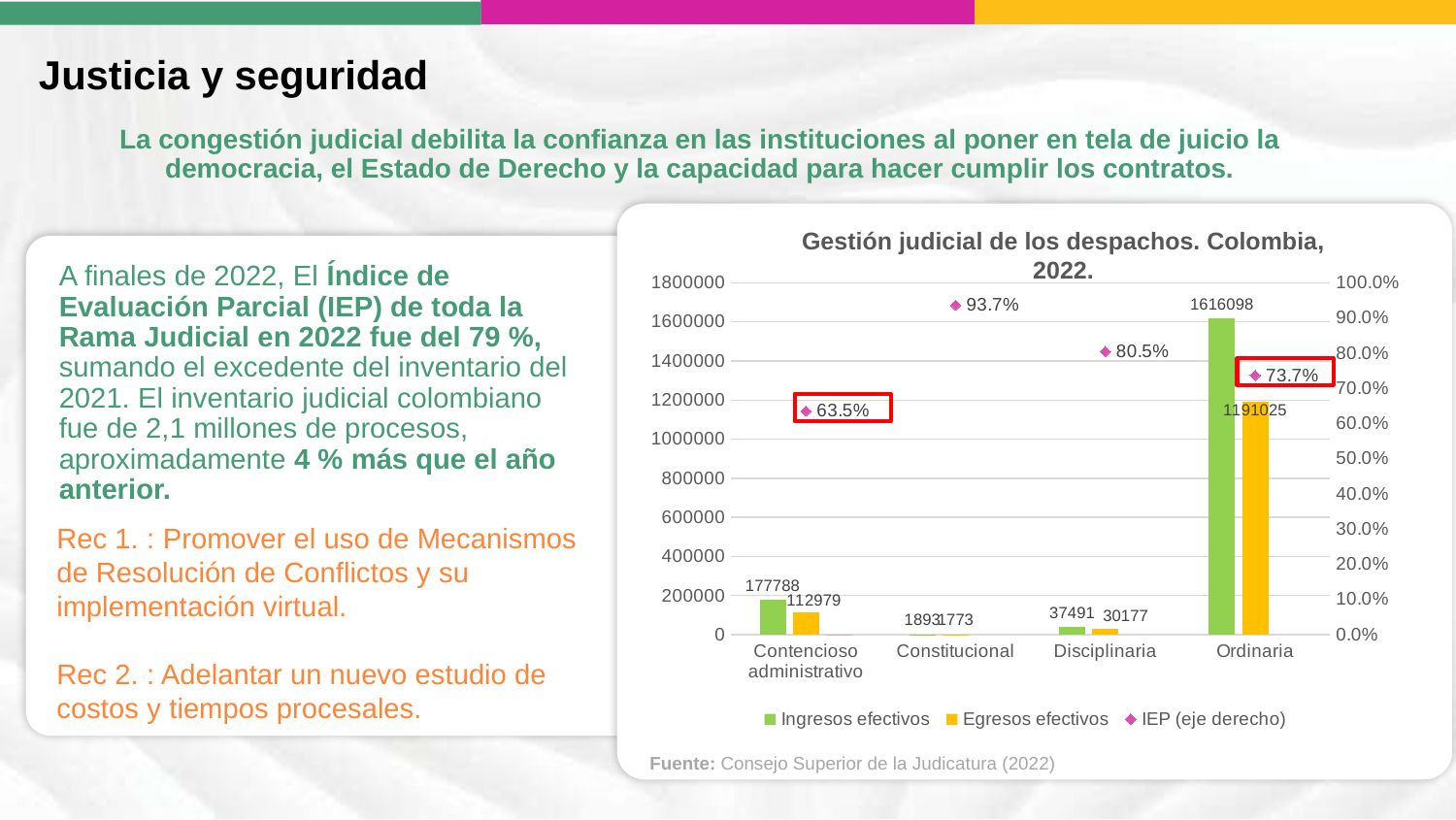

# Justicia y seguridad
La congestión judicial debilita la confianza en las instituciones al poner en tela de juicio la democracia, el Estado de Derecho y la capacidad para hacer cumplir los contratos.

Gestión judicial de los despachos. Colombia, 2022.

A finales de 2022, El Índice de Evaluación Parcial (IEP) de toda la Rama Judicial en 2022 fue del 79 %, sumando el excedente del inventario del 2021. El inventario judicial colombiano fue de 2,1 millones de procesos, aproximadamente 4 % más que el año anterior.

[unsupported chart]

Rec 1. : Promover el uso de Mecanismos de Resolución de Conflictos y su implementación virtual.

Rec 2. : Adelantar un nuevo estudio de costos y tiempos procesales.
Fuente: Consejo Superior de la Judicatura (2022)